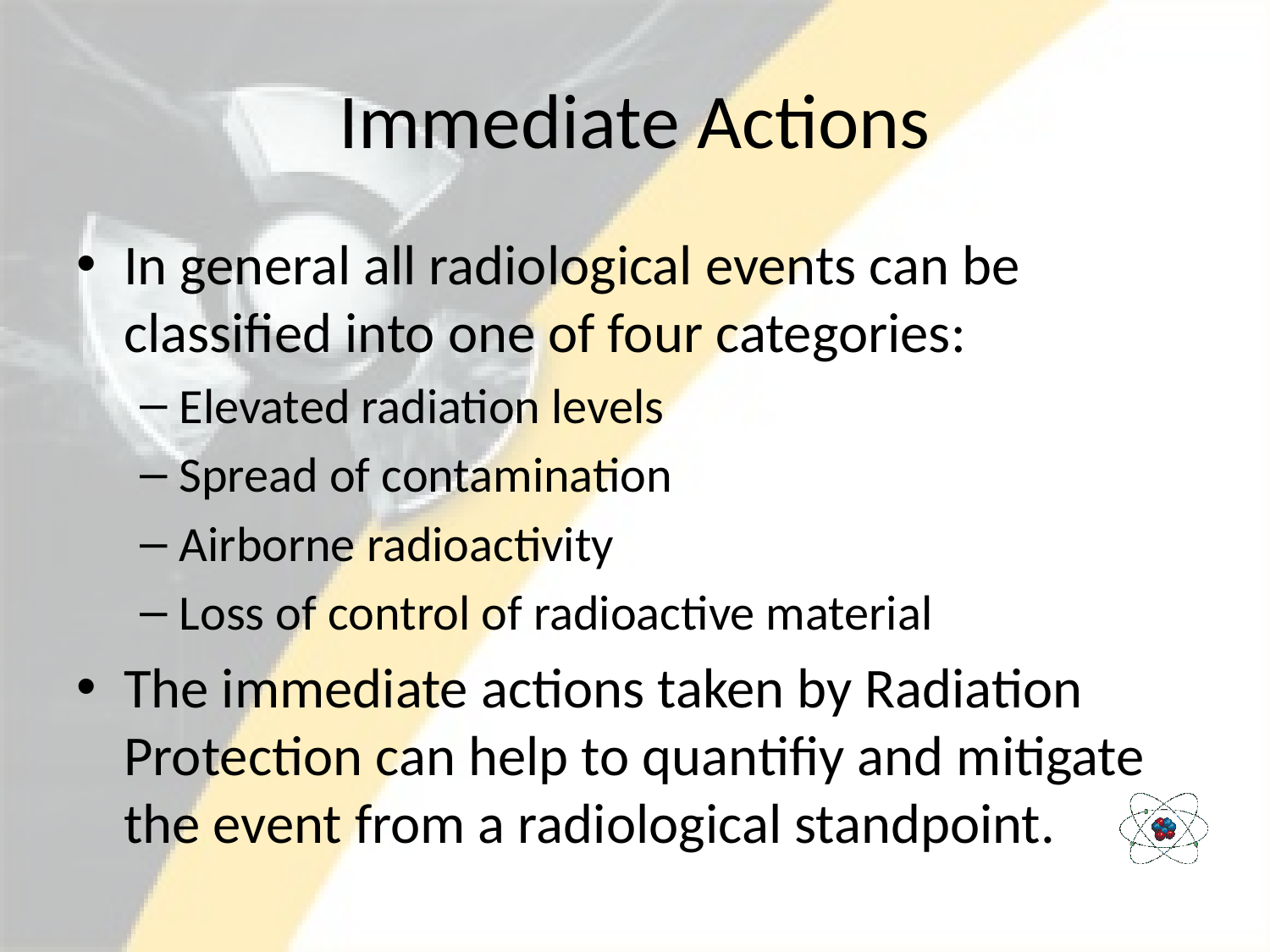

# Immediate Actions
In general all radiological events can be classified into one of four categories:
Elevated radiation levels
Spread of contamination
Airborne radioactivity
Loss of control of radioactive material
The immediate actions taken by Radiation Protection can help to quantifiy and mitigate the event from a radiological standpoint.